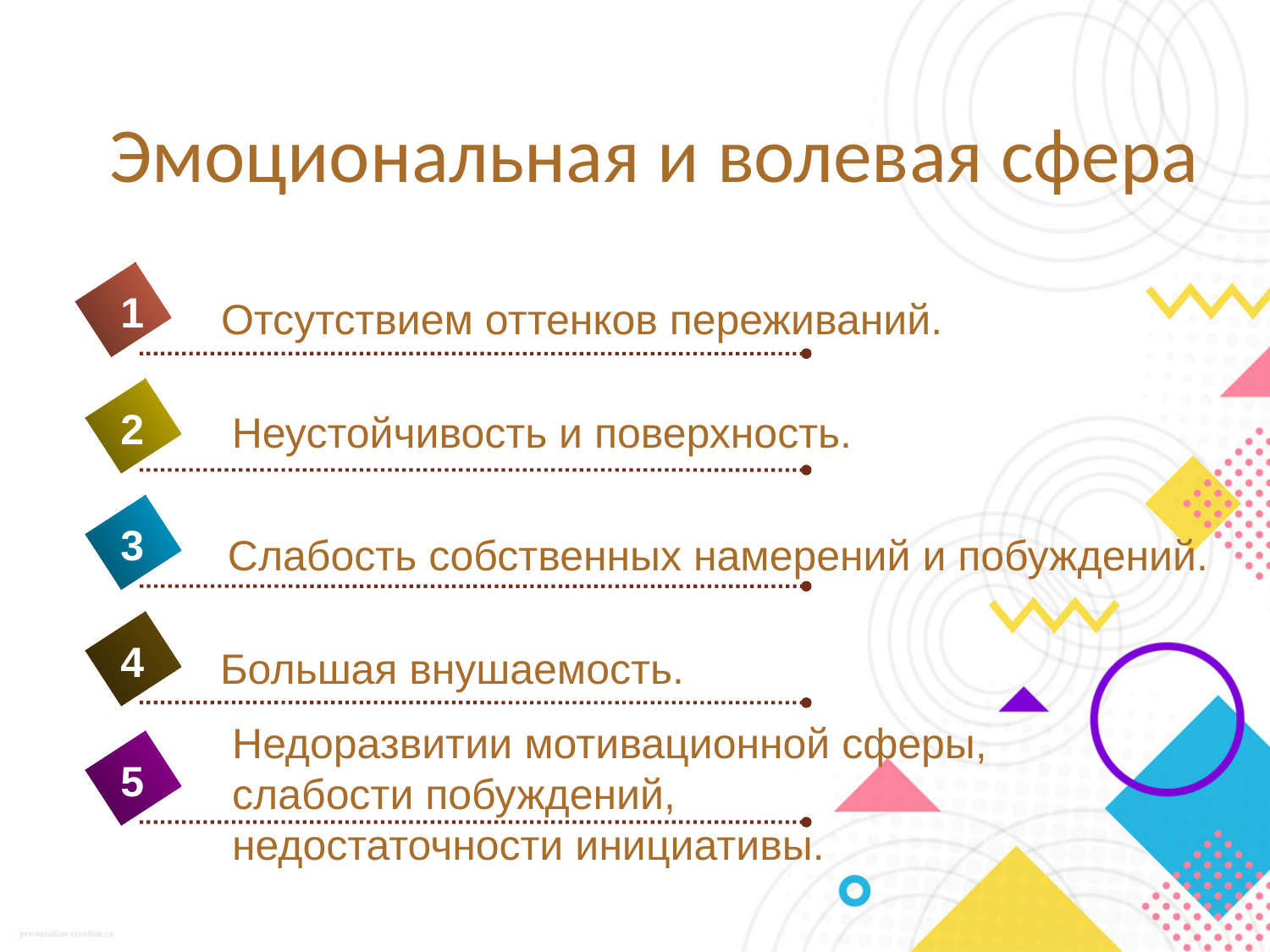

# Эмоциональная и волевая сфера

1
Отсутствием оттенков переживаний.

2
Неустойчивость и поверхность.

3
Слабость собственных намерений и побуждений.

4
Большая внушаемость.

Недоразвитии мотивационной сферы,
слабости побуждений,
недостаточности инициативы.

5